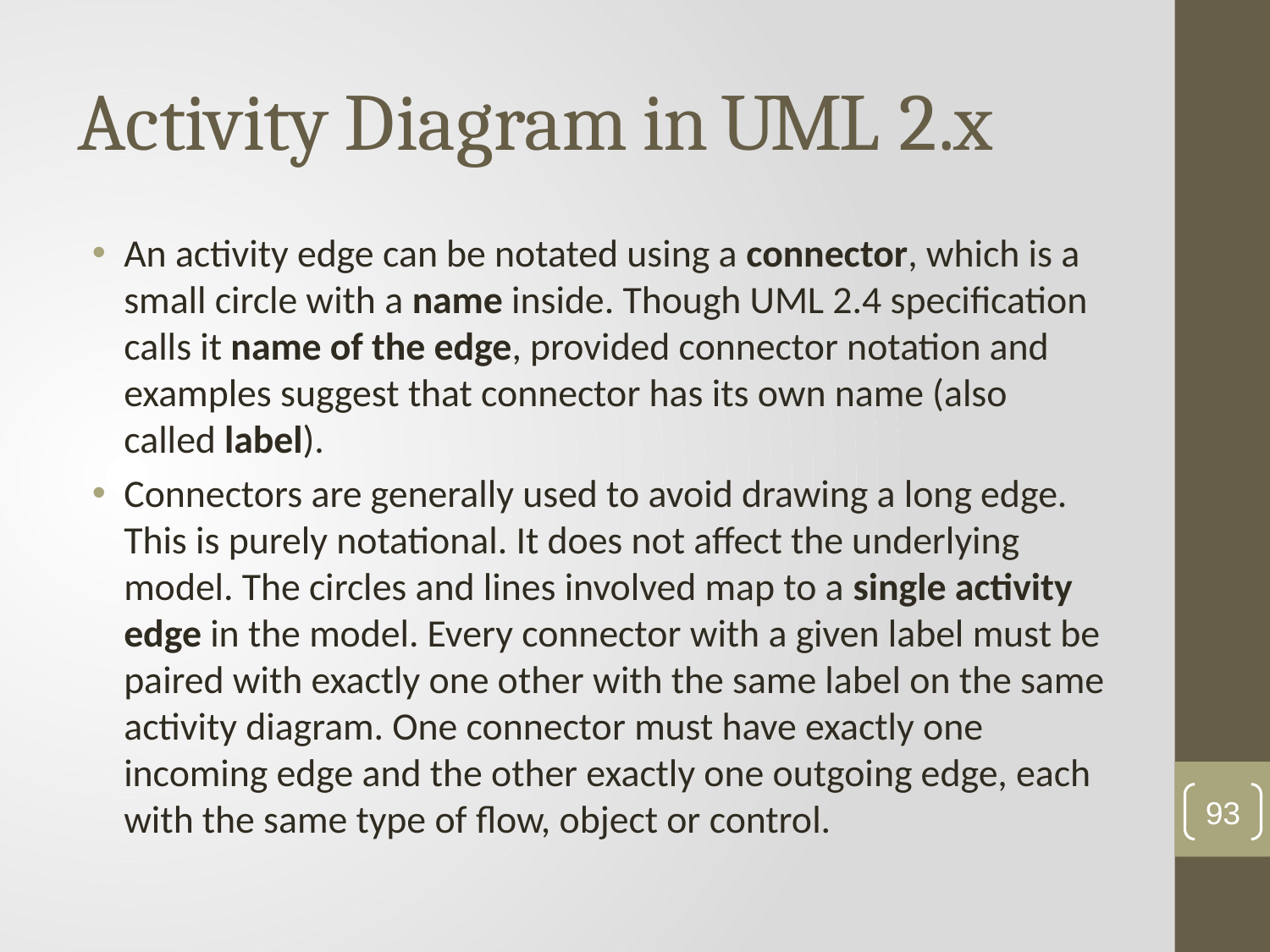

# Activity Diagram in UML 2.x
An activity edge can be notated using a connector, which is a small circle with a name inside. Though UML 2.4 specification calls it name of the edge, provided connector notation and examples suggest that connector has its own name (also called label).
Connectors are generally used to avoid drawing a long edge. This is purely notational. It does not affect the underlying model. The circles and lines involved map to a single activity edge in the model. Every connector with a given label must be paired with exactly one other with the same label on the same activity diagram. One connector must have exactly one incoming edge and the other exactly one outgoing edge, each with the same type of flow, object or control.

93